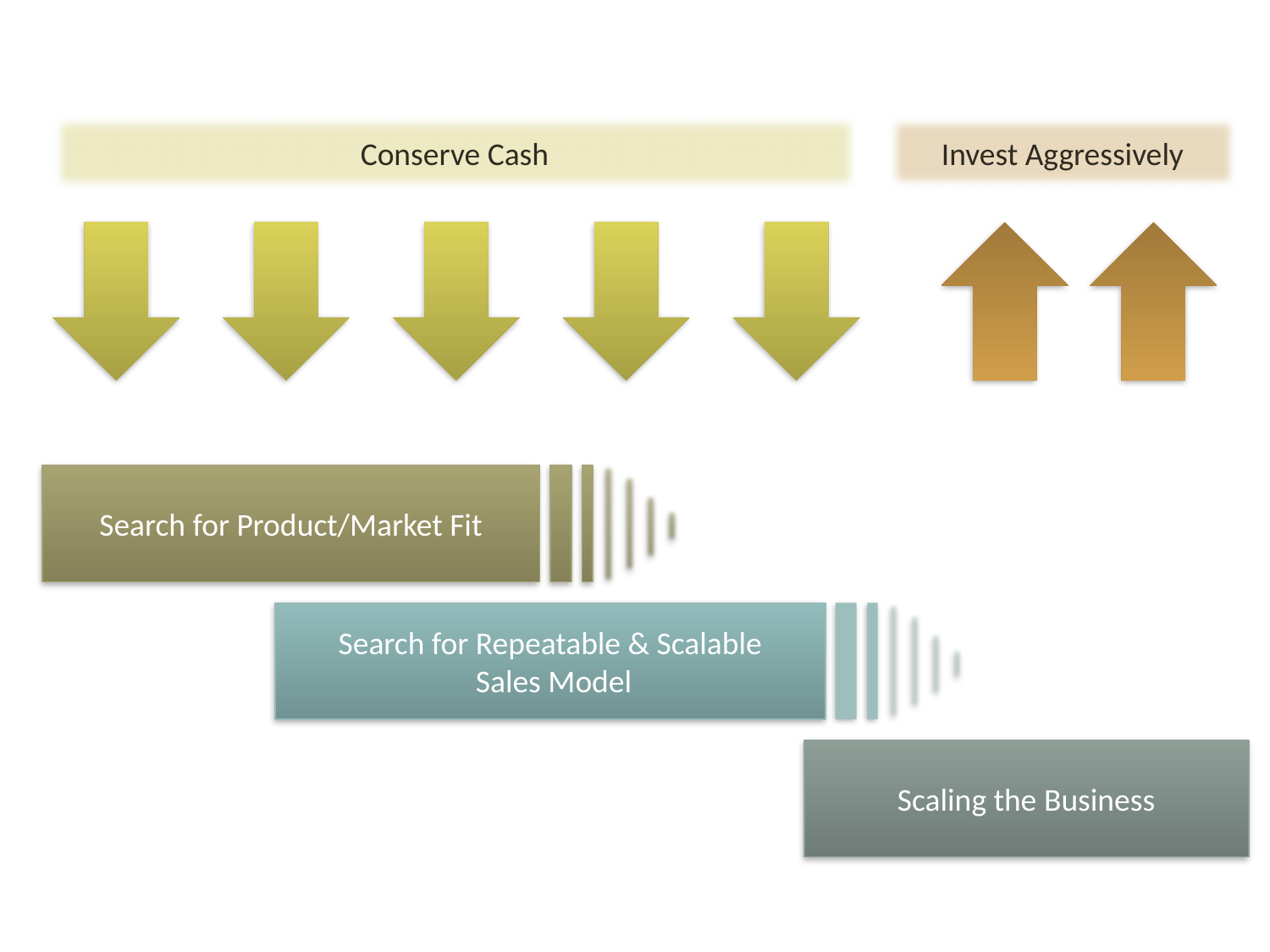

Conserve Cash
Invest Aggressively

Search for Product/Market Fit

Search for Repeatable & Scalable
 Sales Model

Scaling the Business